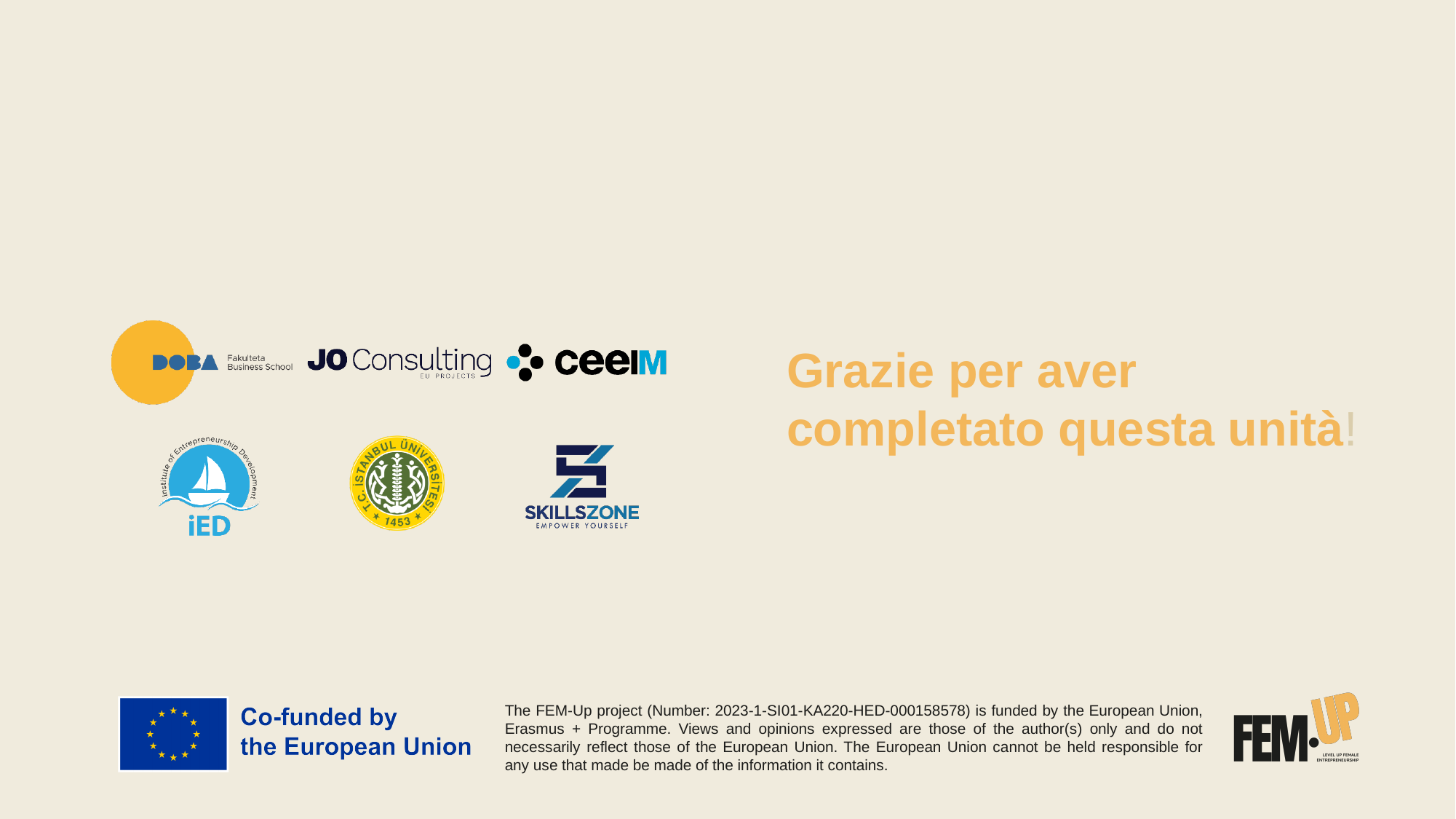

#
Grazie per aver completato questa unità!